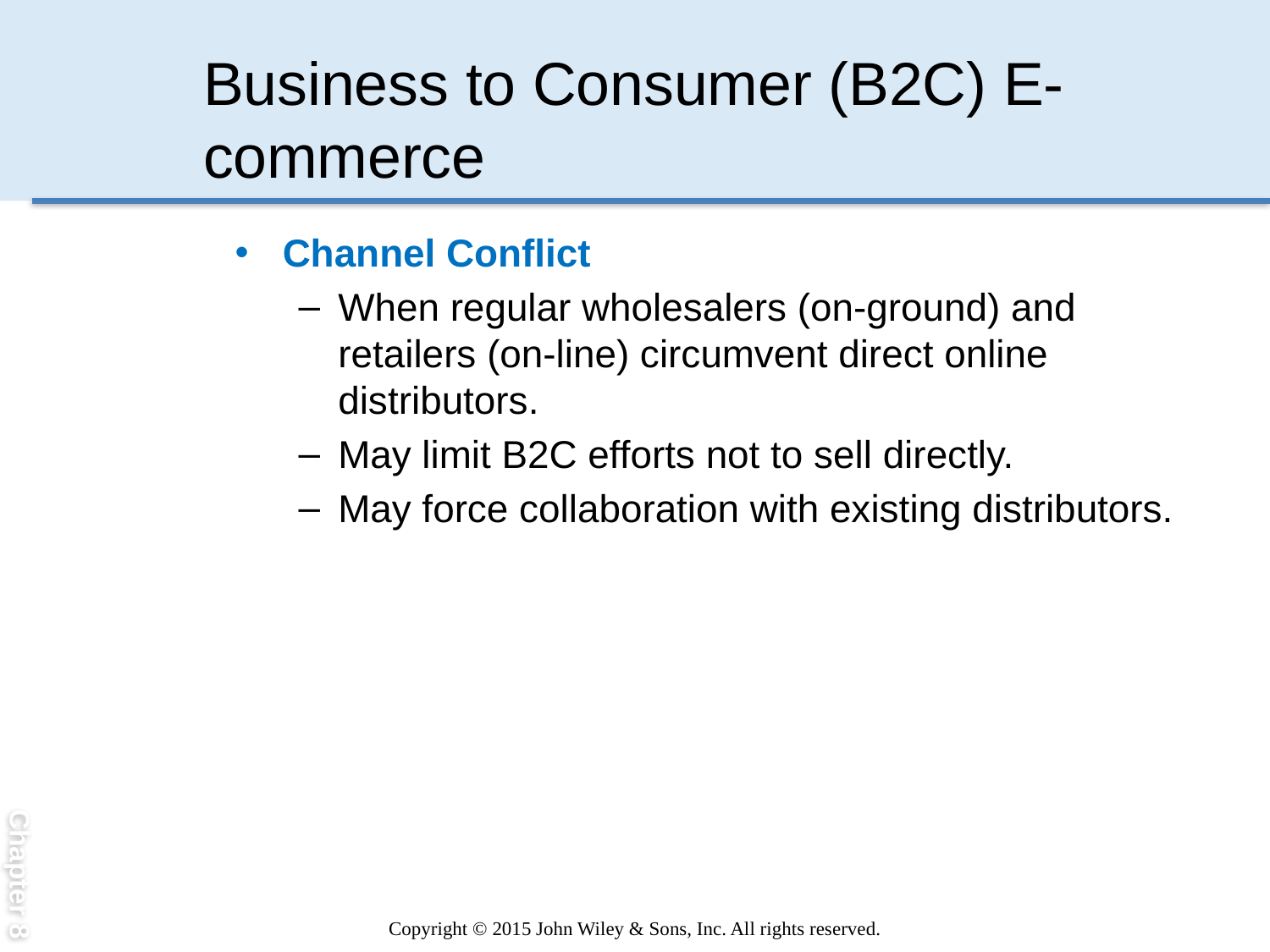

Chapter 8
# Business to Consumer (B2C) E-commerce
Channel Conflict
When regular wholesalers (on-ground) and retailers (on-line) circumvent direct online distributors.
May limit B2C efforts not to sell directly.
May force collaboration with existing distributors.